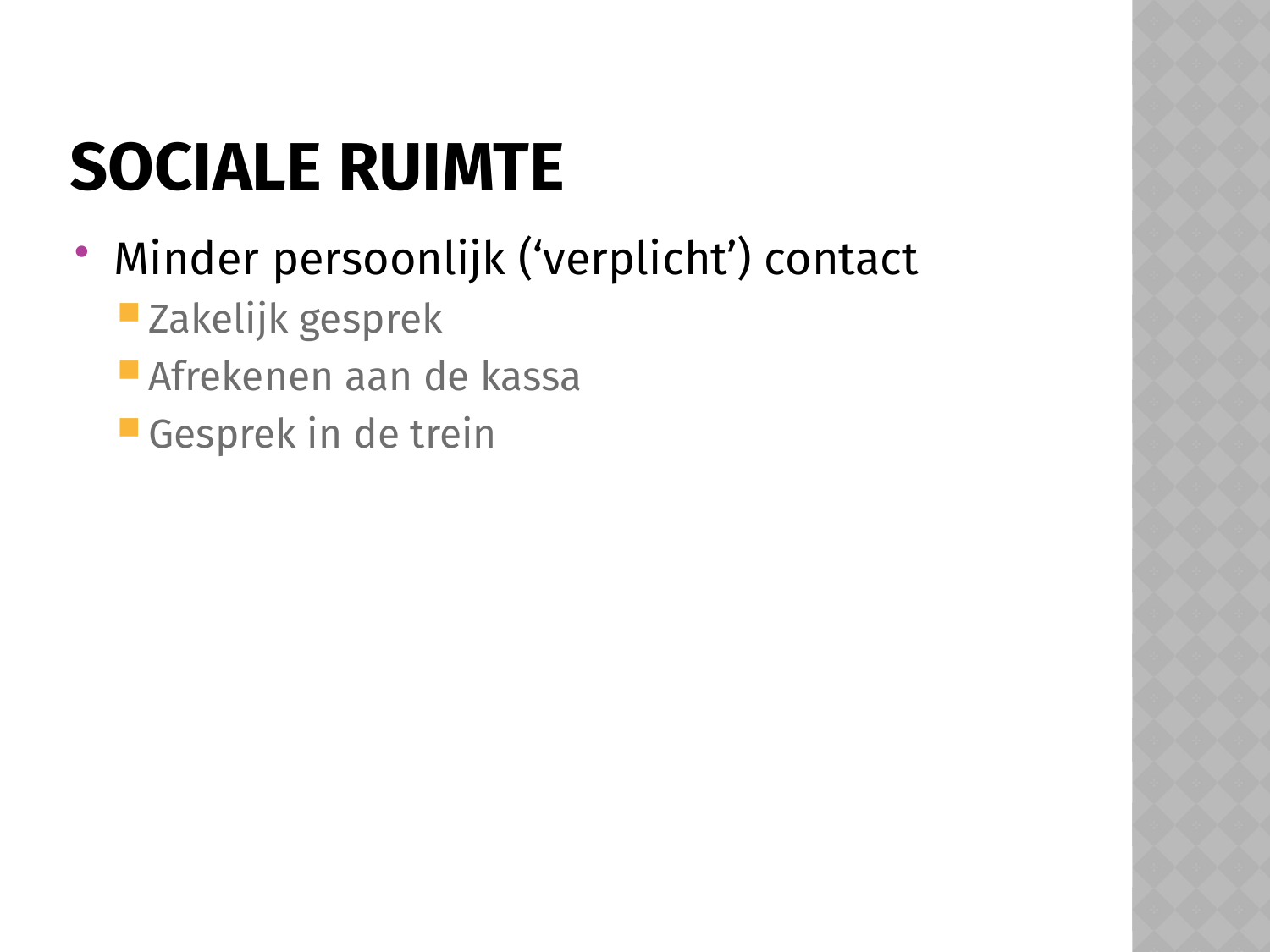

# Sociale ruimte
Minder persoonlijk (‘verplicht’) contact
Zakelijk gesprek
Afrekenen aan de kassa
Gesprek in de trein